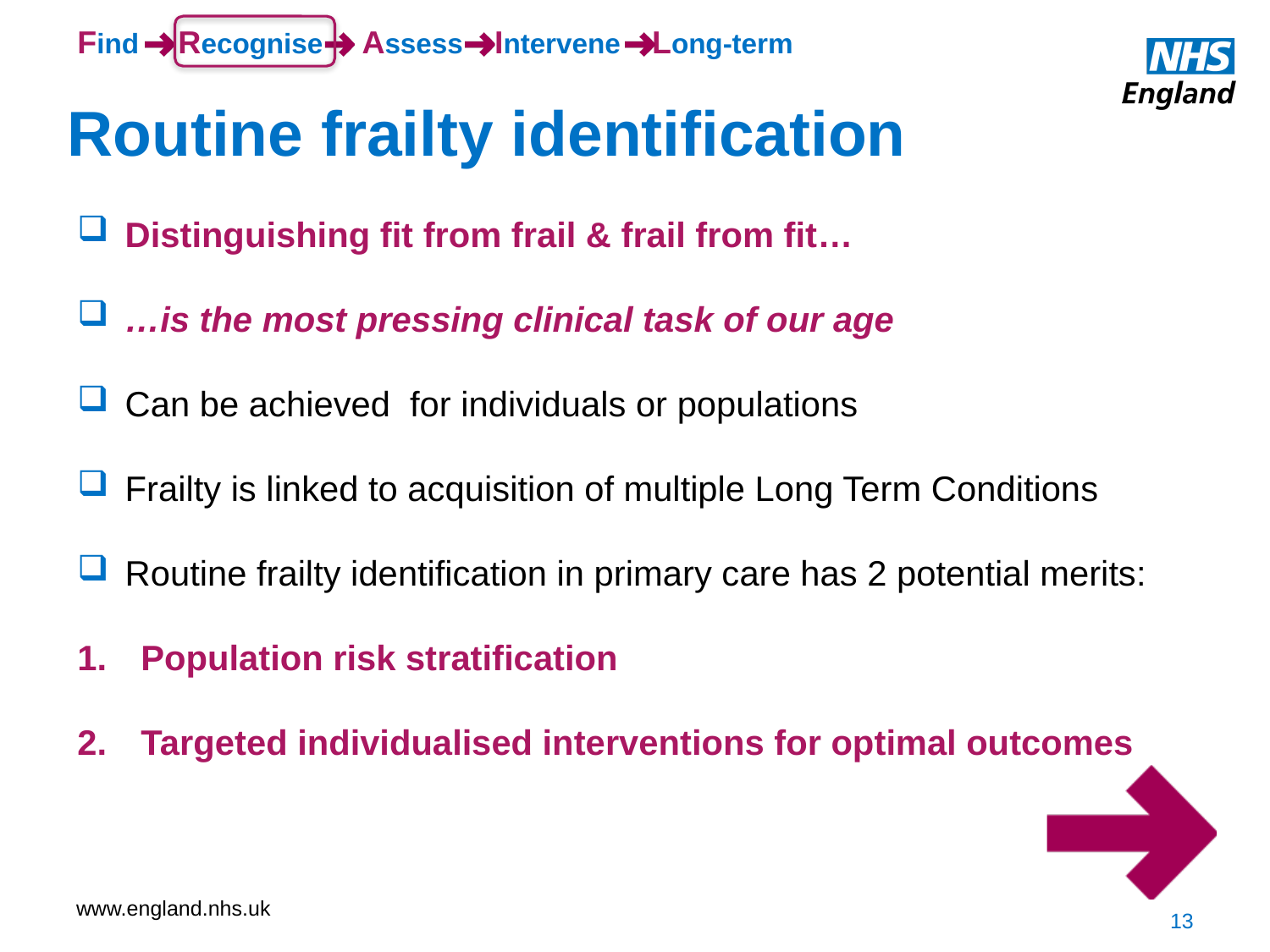

Routine frailty identification
Distinguishing fit from frail & frail from fit…

…is the most pressing clinical task of our age

Can be achieved  for individuals or populations

Frailty is linked to acquisition of multiple Long Term Conditions

Routine frailty identification in primary care has 2 potential merits:

Population risk stratification

Targeted individualised interventions for optimal outcomes
13